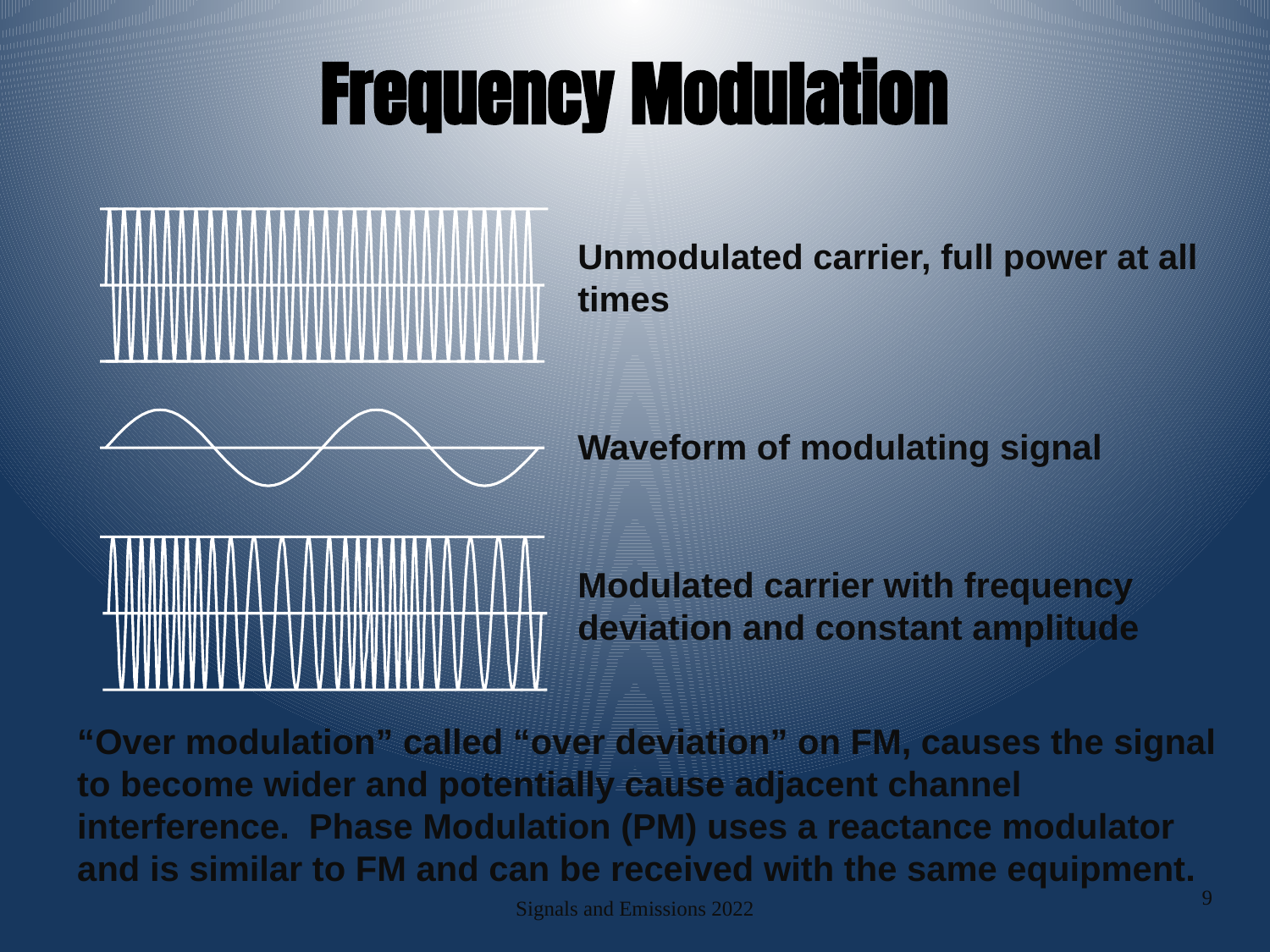

# Frequency Modulation

Unmodulated carrier, full power at all times
Waveform of modulating signal
Modulated carrier with frequency deviation and constant amplitude
“Over modulation” called “over deviation” on FM, causes the signal to become wider and potentially cause adjacent channel interference.  Phase Modulation (PM) uses a reactance modulator and is similar to FM and can be received with the same equipment.
9
Signals and Emissions 2022